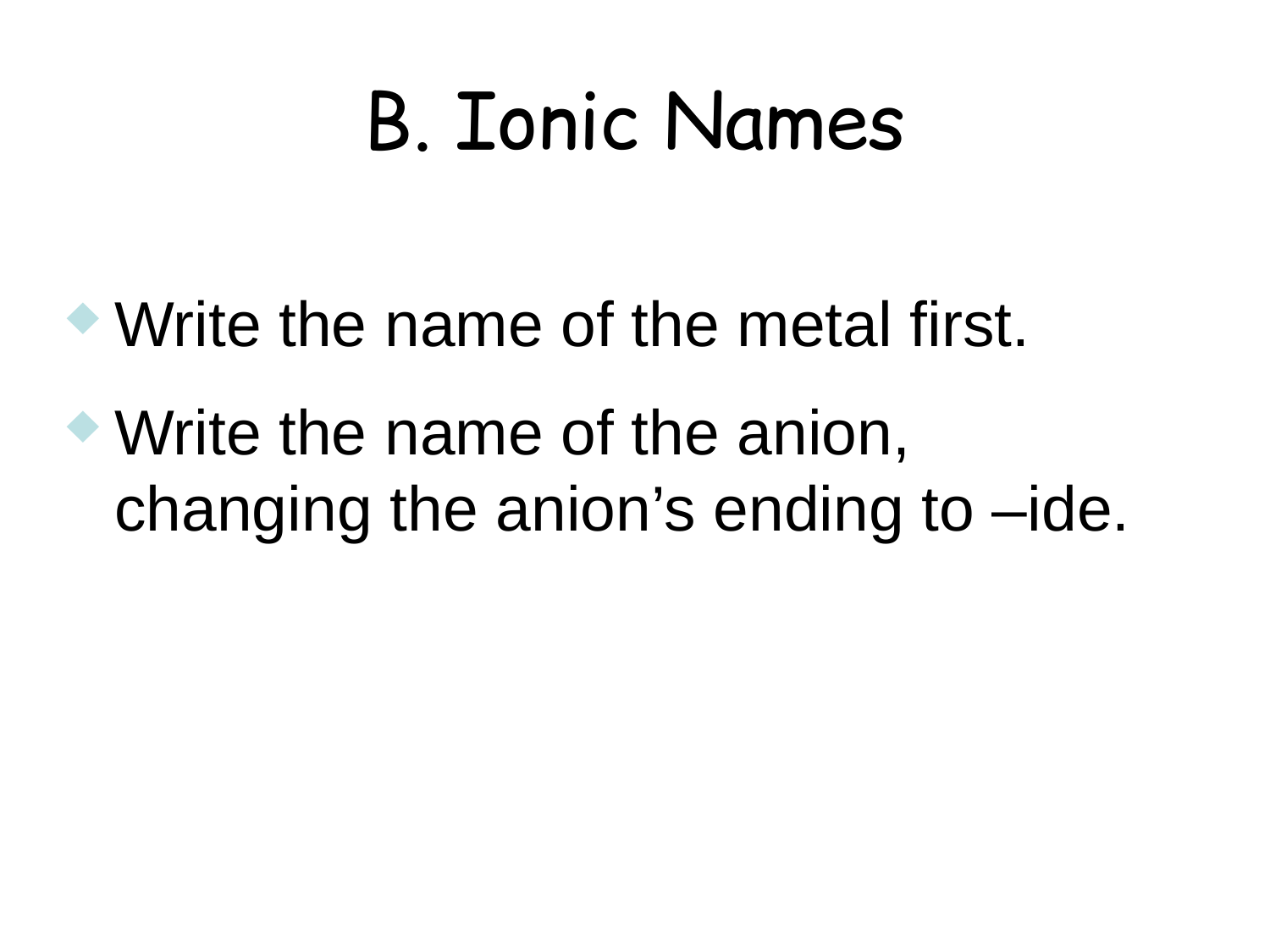

# B. Ionic Names
Write the name of the metal first.
Write the name of the anion, changing the anion’s ending to –ide.